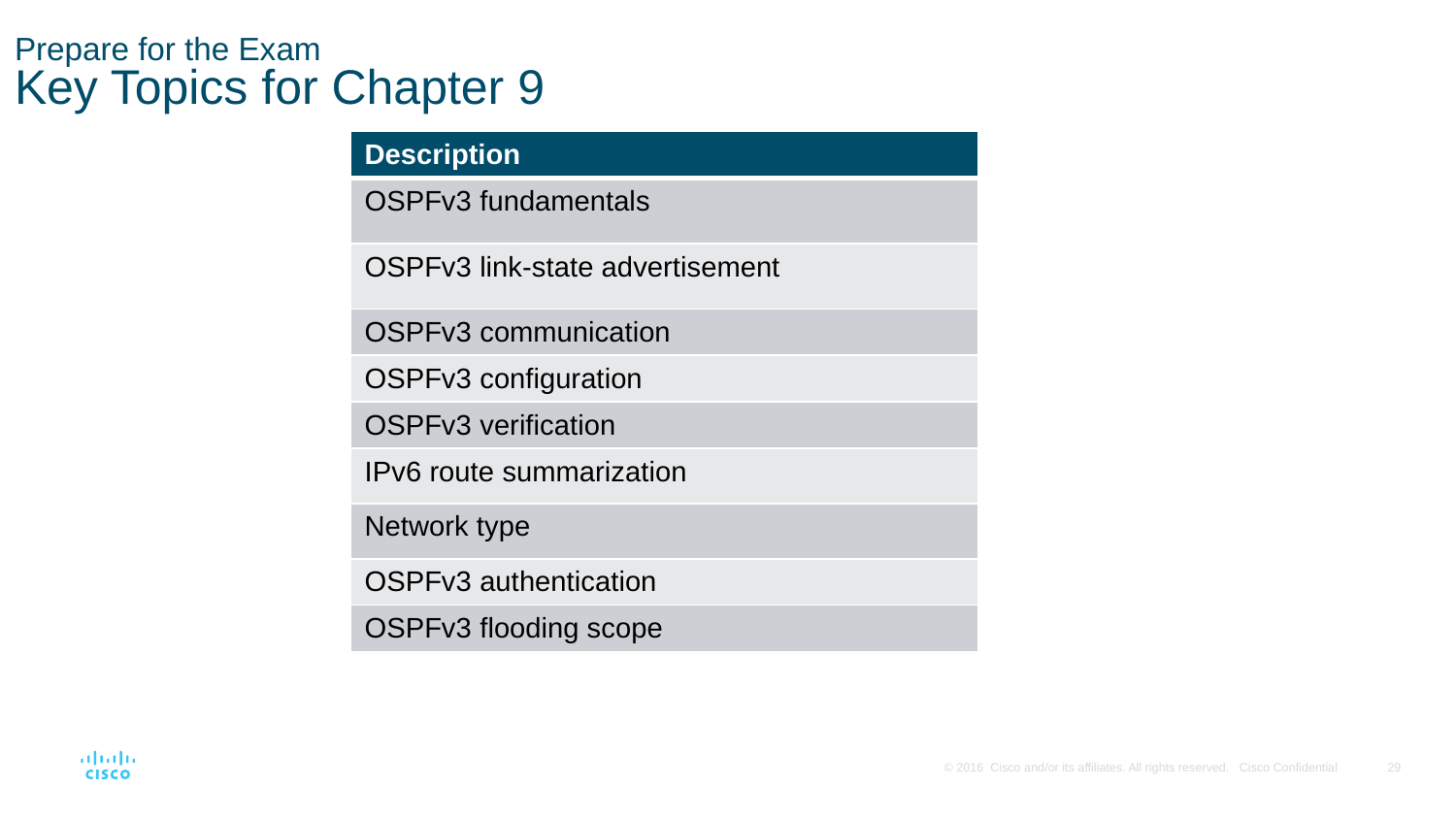

# Prepare for the Exam Key Topics for Chapter 9
| Description |
| --- |
| OSPFv3 fundamentals |
| OSPFv3 link-state advertisement |
| OSPFv3 communication |
| OSPFv3 configuration |
| OSPFv3 verification |
| IPv6 route summarization |
| Network type |
| OSPFv3 authentication |
| OSPFv3 flooding scope |